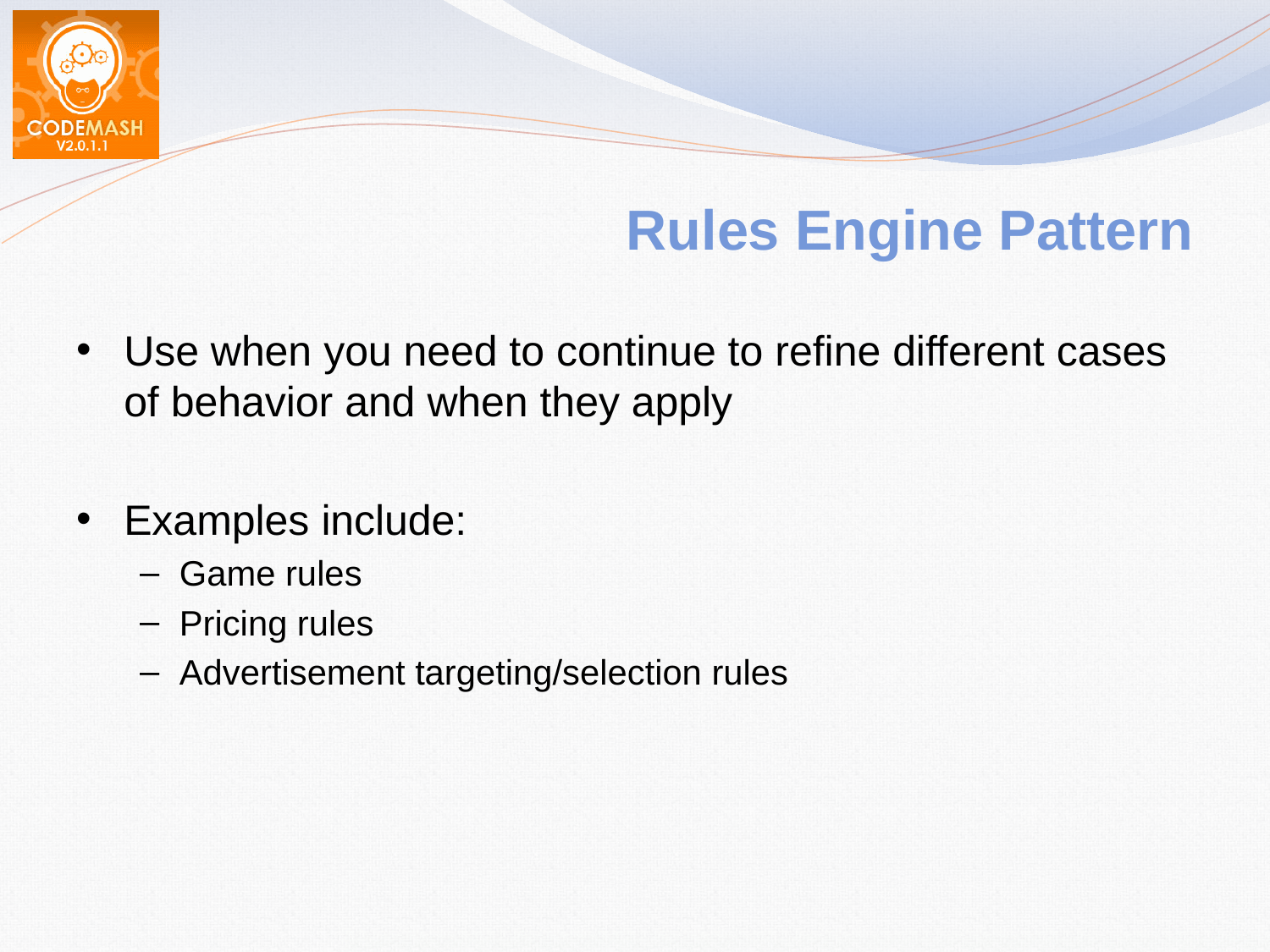

# Rules Engine Pattern
Use when you need to continue to refine different cases of behavior and when they apply

Examples include:
Game rules
Pricing rules
Advertisement targeting/selection rules